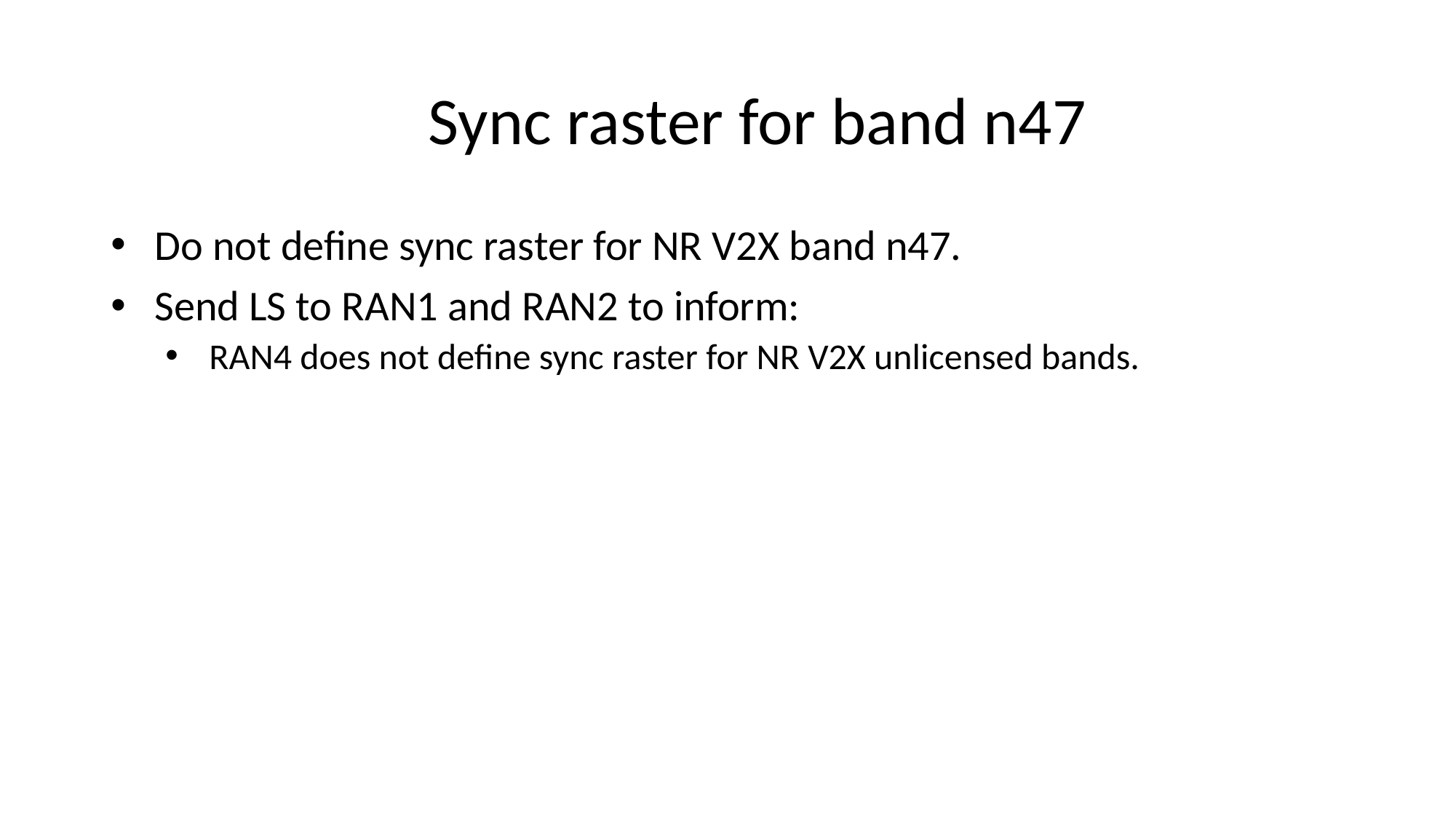

# Sync raster for band n47
Do not define sync raster for NR V2X band n47.
Send LS to RAN1 and RAN2 to inform:
RAN4 does not define sync raster for NR V2X unlicensed bands.